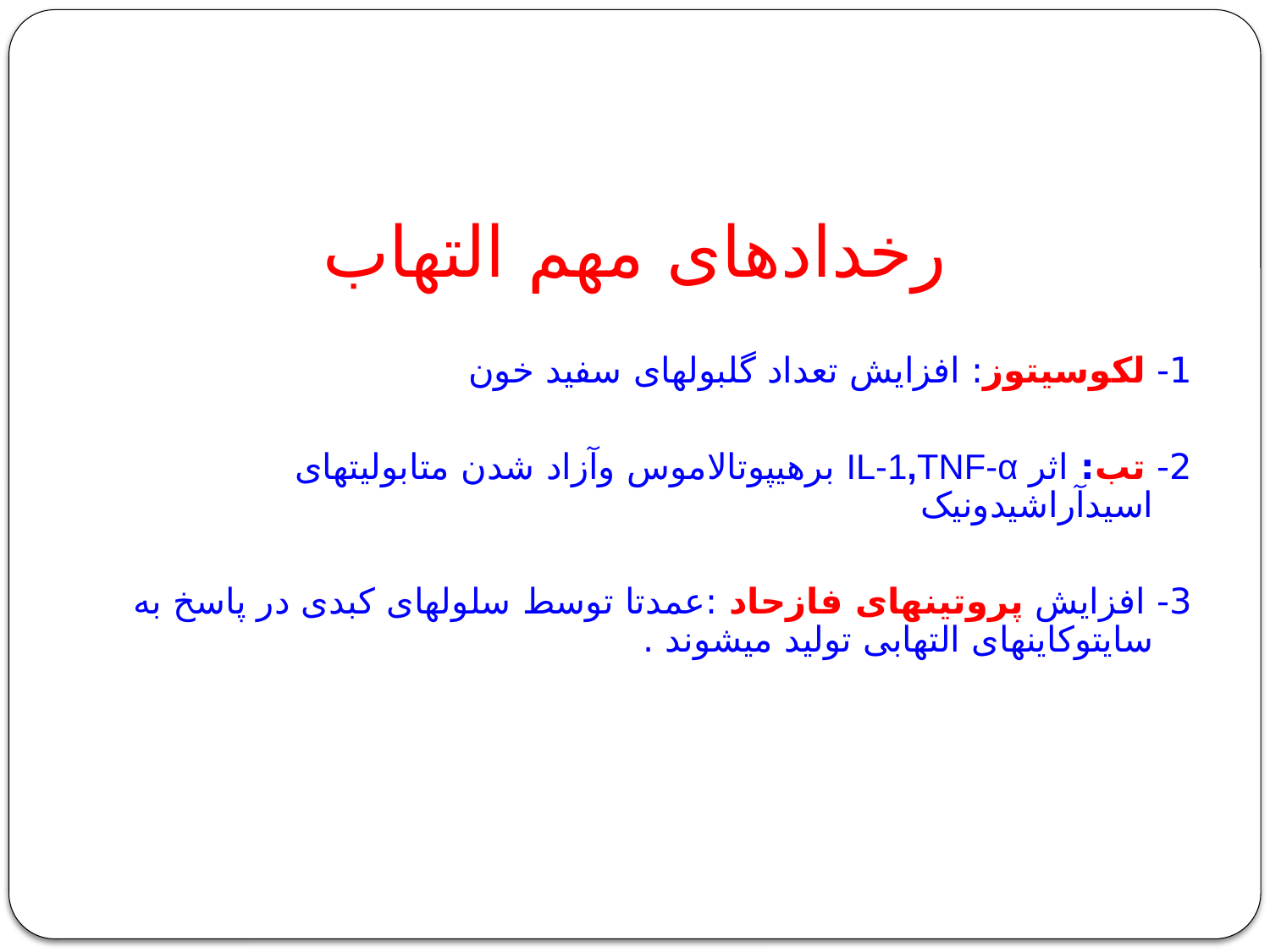

# رخدادهای مهم التهاب
1- لکوسیتوز: افزایش تعداد گلبولهای سفید خون

2- تب: اثر IL-1,TNF-α برهیپوتالاموس وآزاد شدن متابولیتهای اسیدآراشیدونیک

3- افزایش پروتینهای فازحاد :عمدتا توسط سلولهای کبدی در پاسخ به سایتوکاینهای التهابی تولید میشوند .